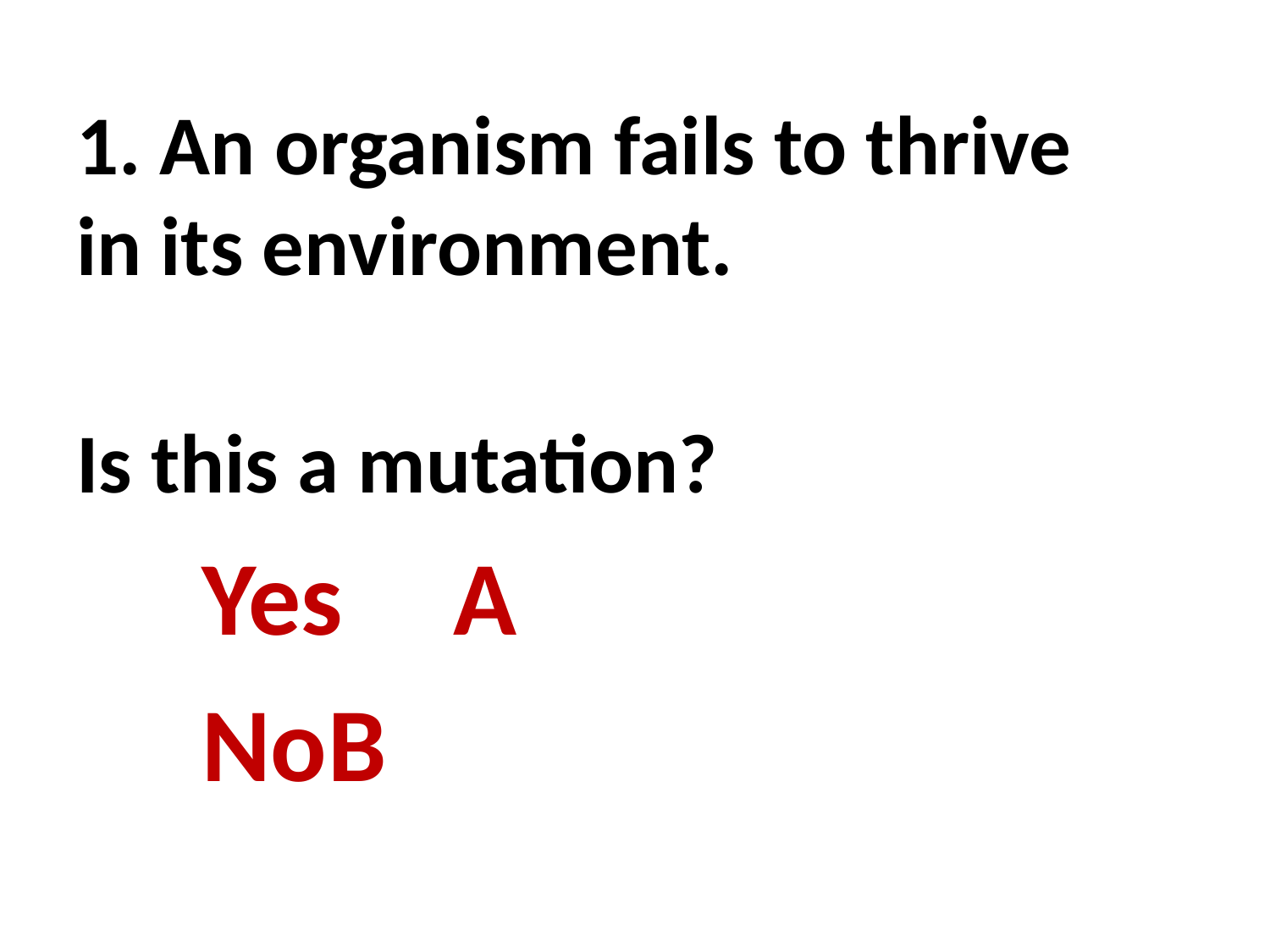

1. An organism fails to thrive
in its environment.
Is this a mutation?
		Yes		A
		No			B